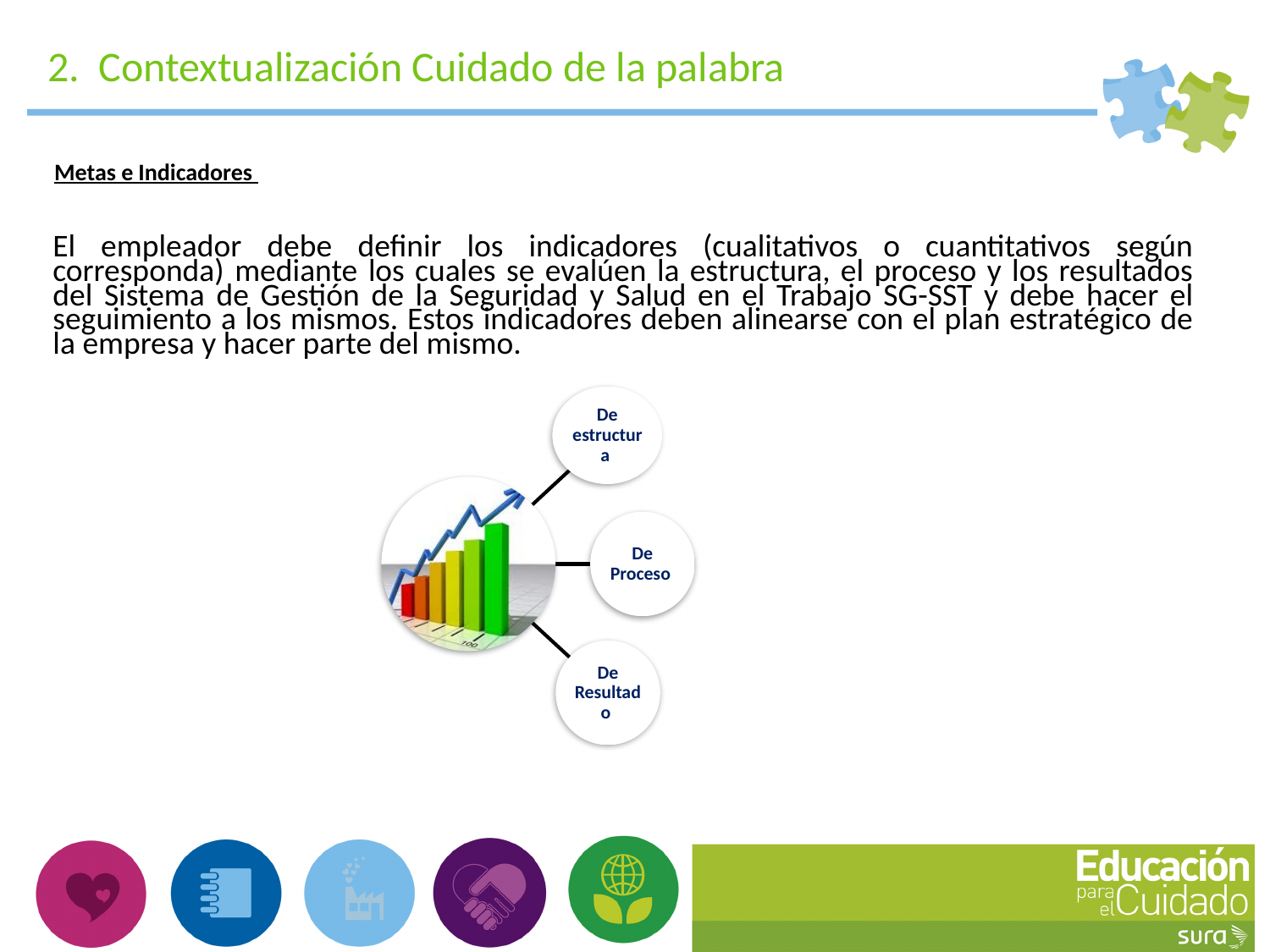

2.  Contextualización Cuidado de la palabra
Metas e Indicadores
 2.  Contextualización Cuidado de la palabra
El empleador debe definir los indicadores (cualitativos o cuantitativos según corresponda) mediante los cuales se evalúen la estructura, el proceso y los resultados del Sistema de Gestión de la Seguridad y Salud en el Trabajo SG-SST y debe hacer el seguimiento a los mismos. Estos indicadores deben alinearse con el plan estratégico de la empresa y hacer parte del mismo.
De estructura
De Proceso
De Resultado